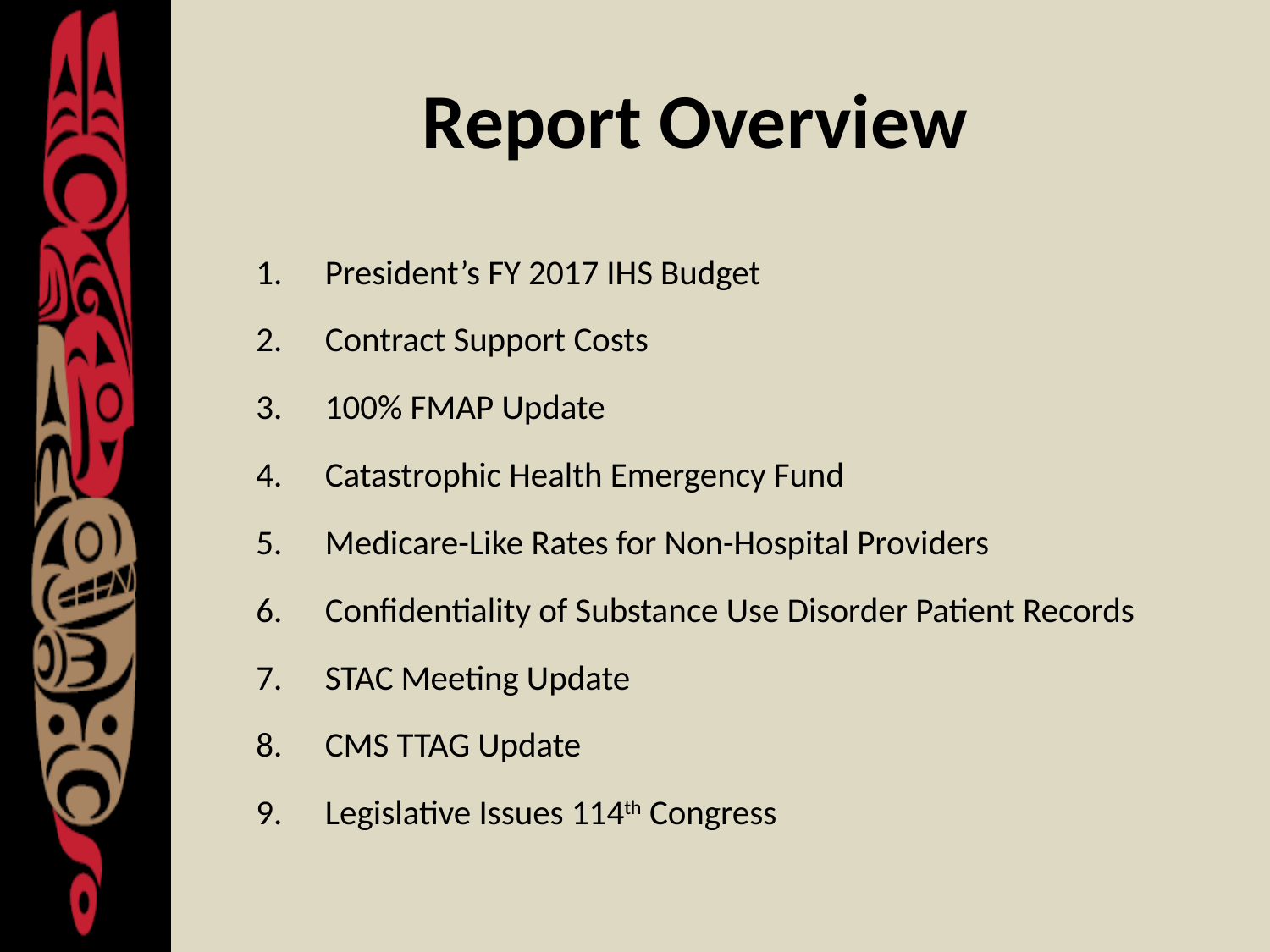

# Report Overview
President’s FY 2017 IHS Budget
Contract Support Costs
100% FMAP Update
Catastrophic Health Emergency Fund
Medicare-Like Rates for Non-Hospital Providers
Confidentiality of Substance Use Disorder Patient Records
STAC Meeting Update
CMS TTAG Update
Legislative Issues 114th Congress